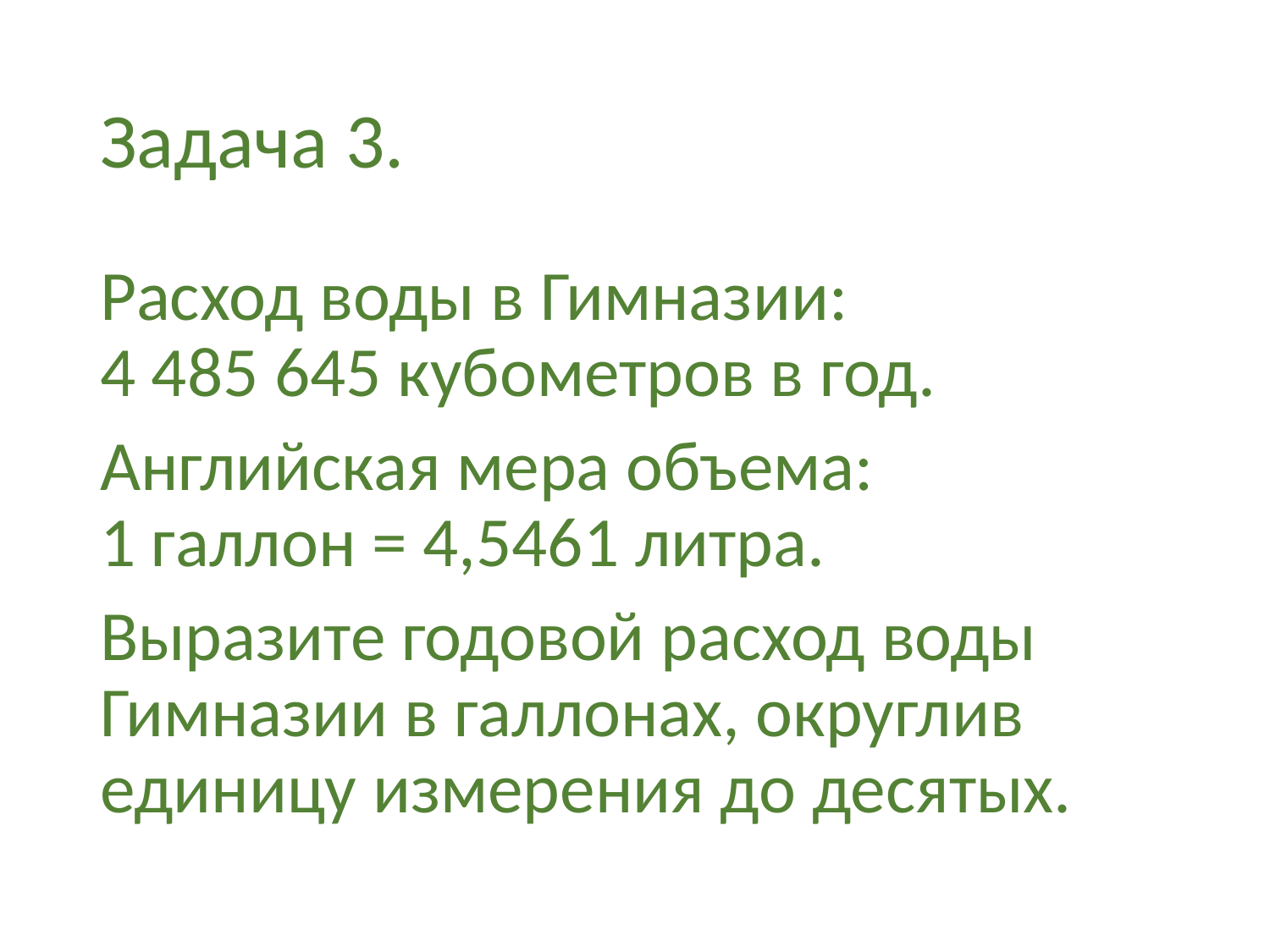

# Задача 3.
Расход воды в Гимназии:
4 485 645 кубометров в год.
Английская мера объема:                   1 галлон = 4,5461 литра.
Выразите годовой расход воды Гимназии в галлонах, округлив единицу измерения до десятых.